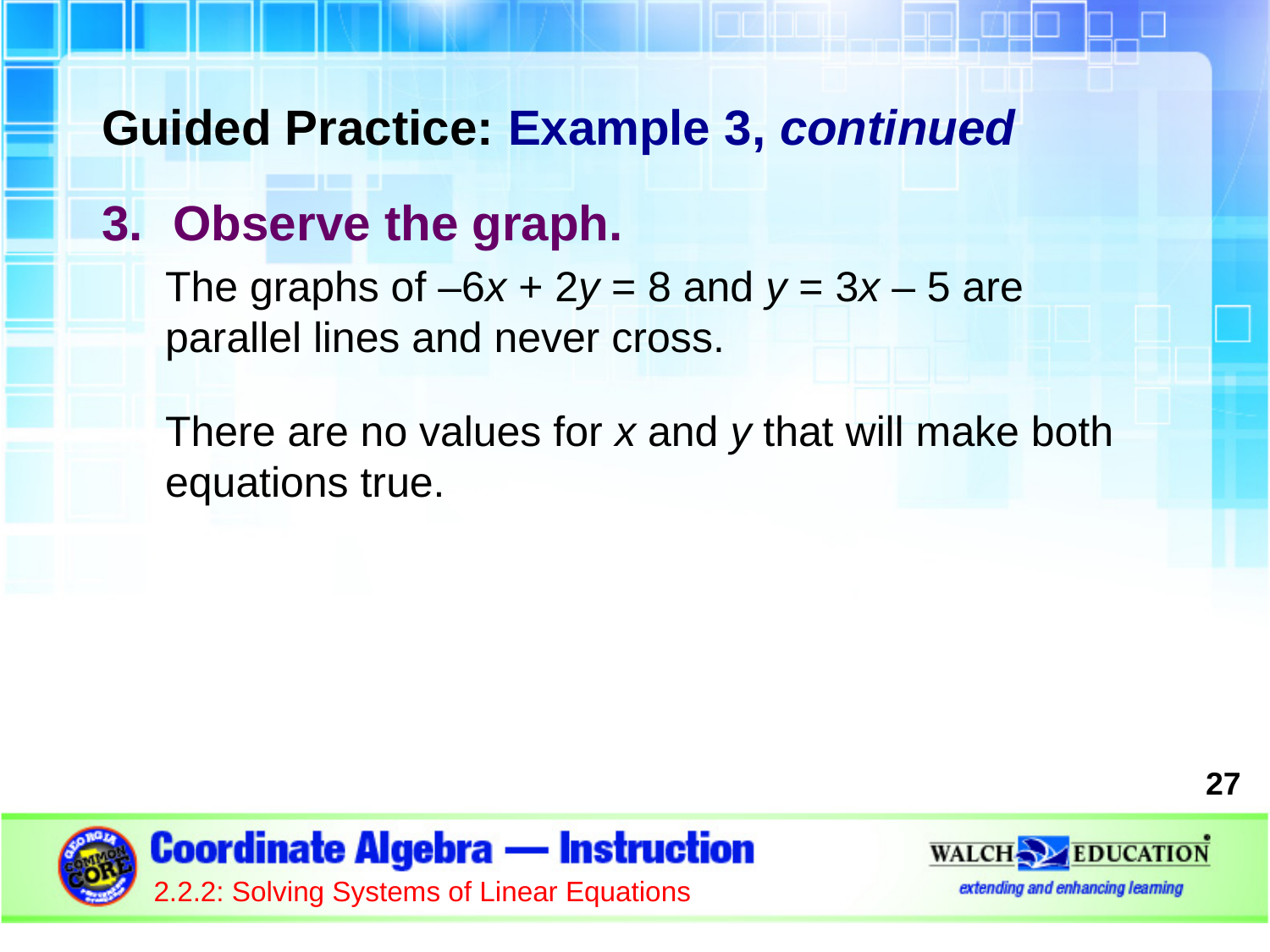

Guided Practice: Example 3, continued

Observe the graph.
The graphs of –6x + 2y = 8 and y = 3x – 5 are parallel lines and never cross.

There are no values for x and y that will make both equations true.

27
2.2.2: Solving Systems of Linear Equations